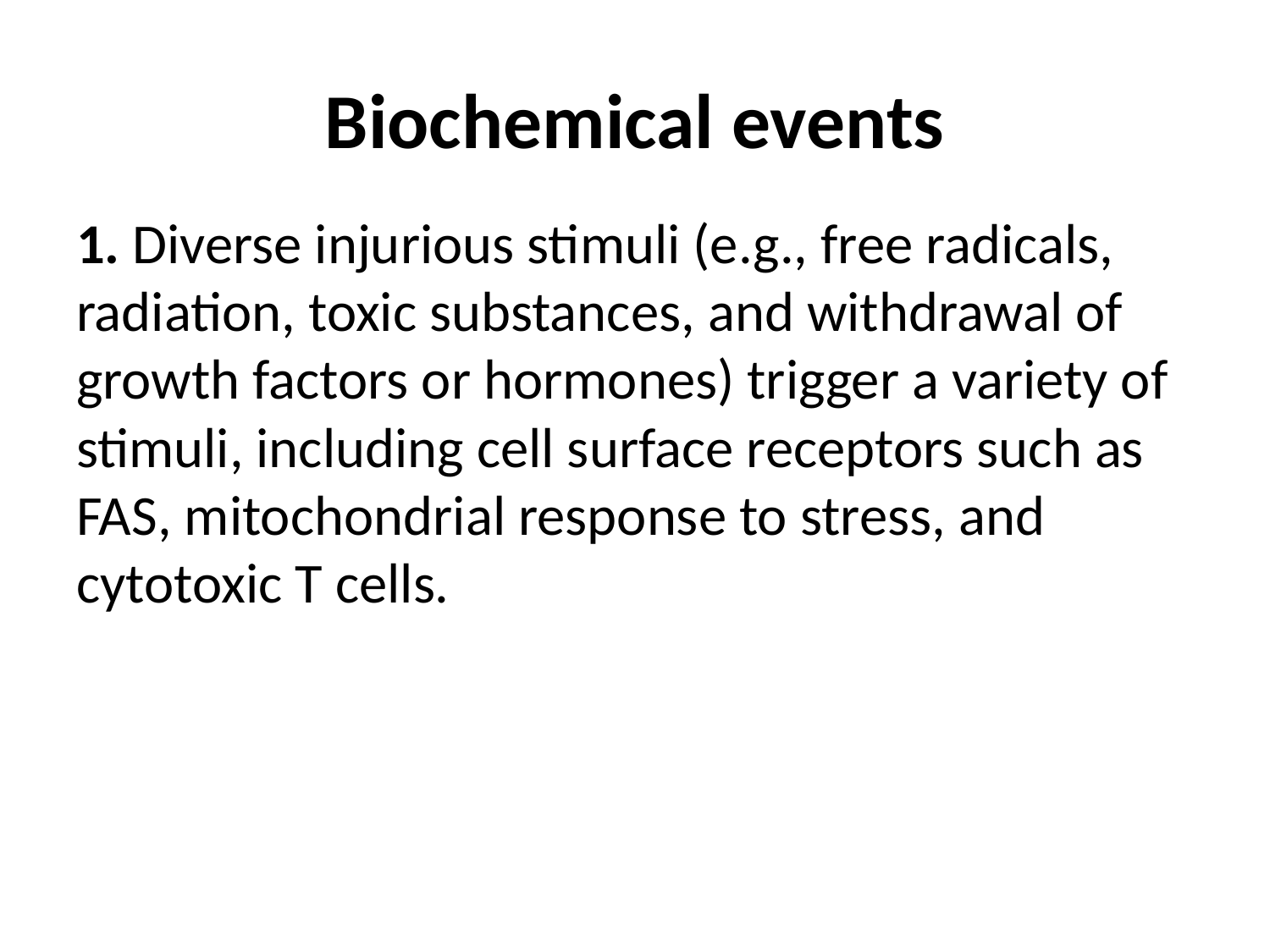

# Biochemical events
1. Diverse injurious stimuli (e.g., free radicals, radiation, toxic substances, and withdrawal of growth factors or hormones) trigger a variety of stimuli, including cell surface receptors such as FAS, mitochondrial response to stress, and cytotoxic T cells.